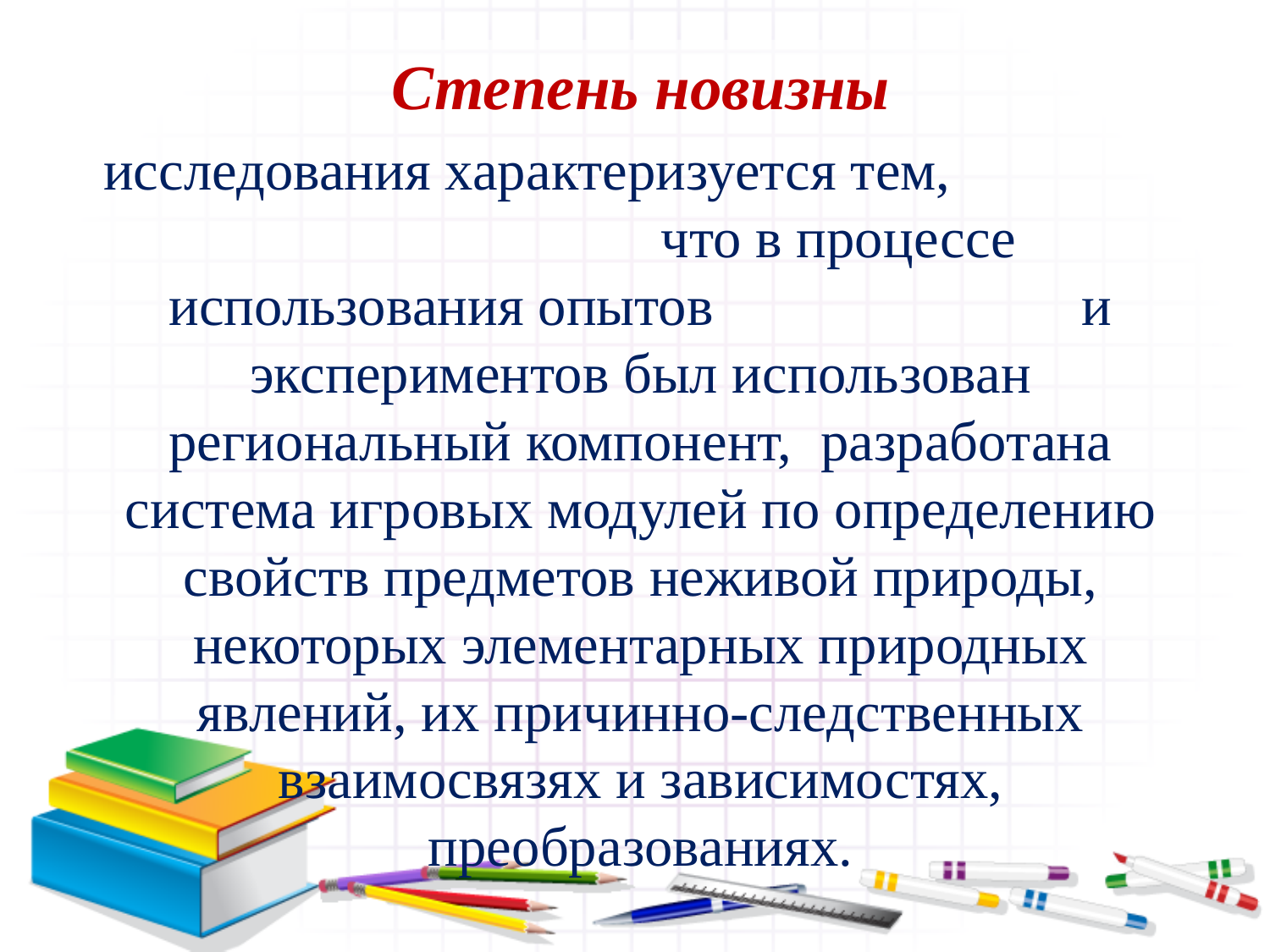

Степень новизны
 исследования характеризуется тем,                                              что в процессе использования опытов                          и экспериментов был использован региональный компонент,  разработана система игровых модулей по определению свойств предметов неживой природы, некоторых элементарных природных явлений, их причинно-следственных взаимосвязях и зависимостях, преобразованиях.